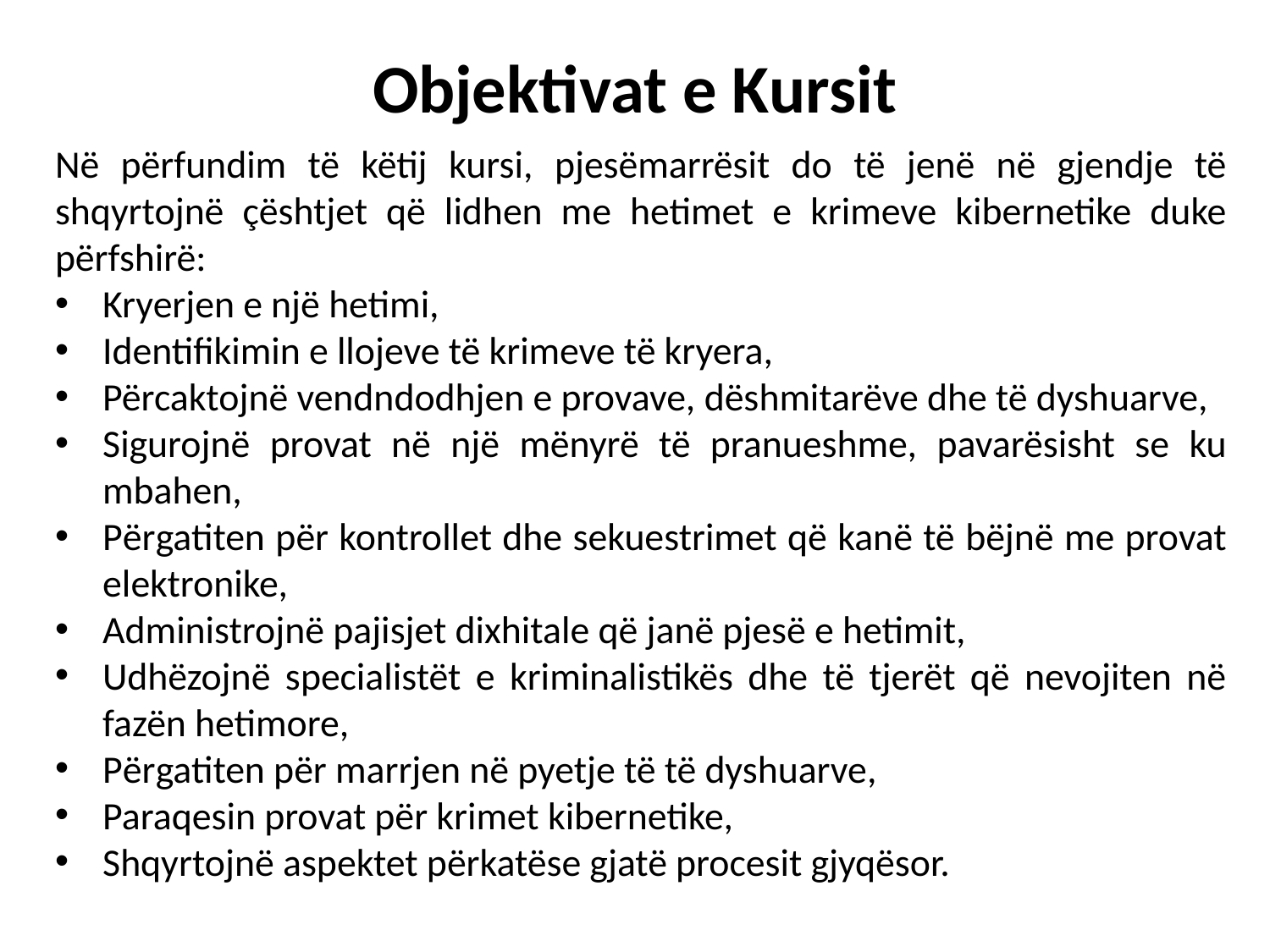

# Objektivat e Kursit
Në përfundim të këtij kursi, pjesëmarrësit do të jenë në gjendje të shqyrtojnë çështjet që lidhen me hetimet e krimeve kibernetike duke përfshirë:
Kryerjen e një hetimi,
Identifikimin e llojeve të krimeve të kryera,
Përcaktojnë vendndodhjen e provave, dëshmitarëve dhe të dyshuarve,
Sigurojnë provat në një mënyrë të pranueshme, pavarësisht se ku mbahen,
Përgatiten për kontrollet dhe sekuestrimet që kanë të bëjnë me provat elektronike,
Administrojnë pajisjet dixhitale që janë pjesë e hetimit,
Udhëzojnë specialistët e kriminalistikës dhe të tjerët që nevojiten në fazën hetimore,
Përgatiten për marrjen në pyetje të të dyshuarve,
Paraqesin provat për krimet kibernetike,
Shqyrtojnë aspektet përkatëse gjatë procesit gjyqësor.